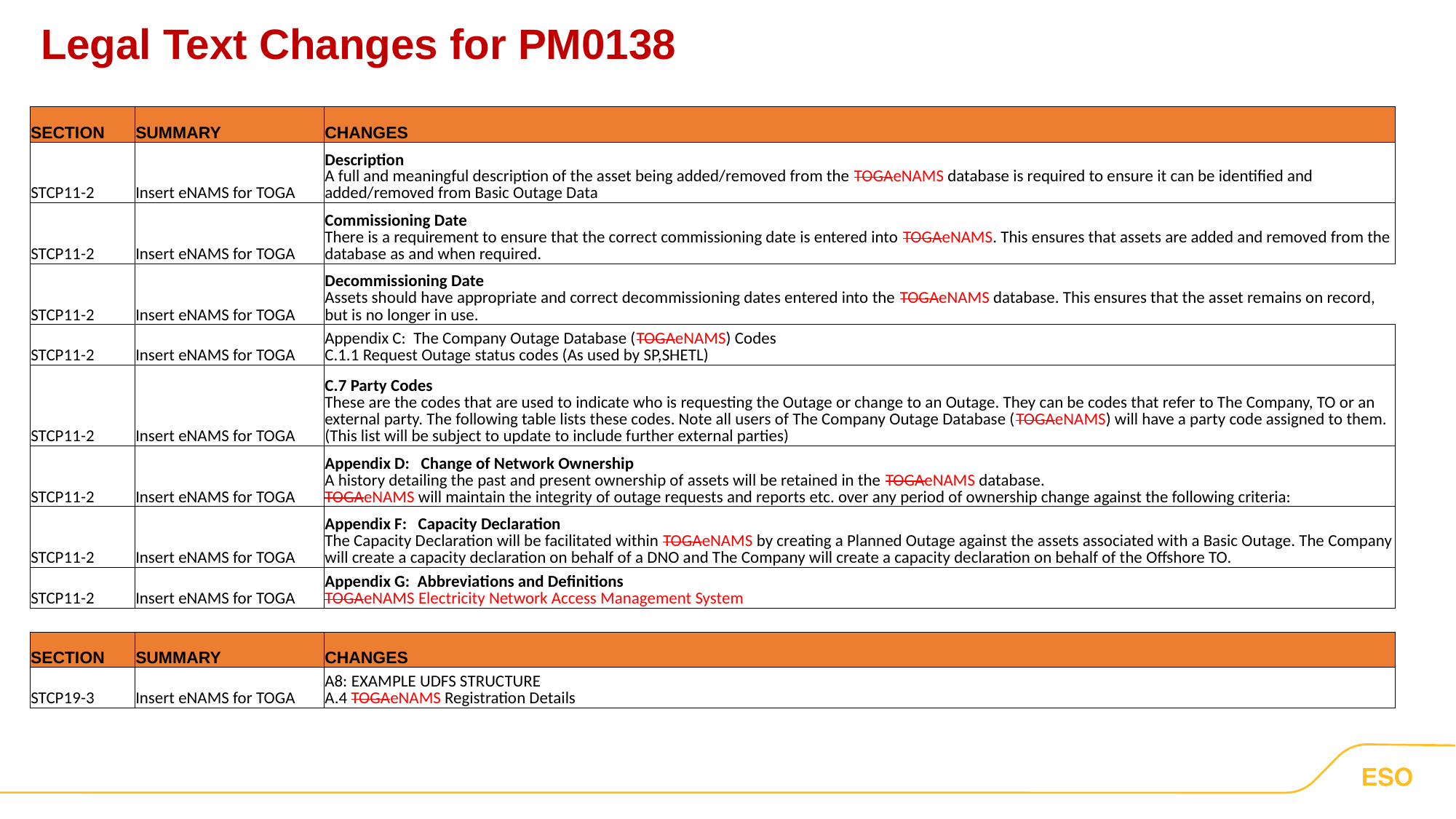

# Legal Text Changes for PM0138
| SECTION | SUMMARY | CHANGES |
| --- | --- | --- |
| STCP11-2 | Insert eNAMS for TOGA | Description A full and meaningful description of the asset being added/removed from the TOGAeNAMS database is required to ensure it can be identified and added/removed from Basic Outage Data |
| STCP11-2 | Insert eNAMS for TOGA | Commissioning Date There is a requirement to ensure that the correct commissioning date is entered into TOGAeNAMS. This ensures that assets are added and removed from the database as and when required. |
| STCP11-2 | Insert eNAMS for TOGA | Decommissioning Date Assets should have appropriate and correct decommissioning dates entered into the TOGAeNAMS database. This ensures that the asset remains on record, but is no longer in use. |
| STCP11-2 | Insert eNAMS for TOGA | Appendix C: The Company Outage Database (TOGAeNAMS) Codes C.1.1 Request Outage status codes (As used by SP,SHETL) |
| STCP11-2 | Insert eNAMS for TOGA | C.7 Party Codes These are the codes that are used to indicate who is requesting the Outage or change to an Outage. They can be codes that refer to The Company, TO or an external party. The following table lists these codes. Note all users of The Company Outage Database (TOGAeNAMS) will have a party code assigned to them. (This list will be subject to update to include further external parties) |
| STCP11-2 | Insert eNAMS for TOGA | Appendix D: Change of Network Ownership A history detailing the past and present ownership of assets will be retained in the TOGAeNAMS database. TOGAeNAMS will maintain the integrity of outage requests and reports etc. over any period of ownership change against the following criteria: |
| STCP11-2 | Insert eNAMS for TOGA | Appendix F: Capacity Declaration The Capacity Declaration will be facilitated within TOGAeNAMS by creating a Planned Outage against the assets associated with a Basic Outage. The Company will create a capacity declaration on behalf of a DNO and The Company will create a capacity declaration on behalf of the Offshore TO. |
| STCP11-2 | Insert eNAMS for TOGA | Appendix G: Abbreviations and Definitions TOGAeNAMS Electricity Network Access Management System |

| SECTION | SUMMARY | CHANGES |
| --- | --- | --- |
| STCP19-3 | Insert eNAMS for TOGA | A8: EXAMPLE UDFS STRUCTURE A.4 TOGAeNAMS Registration Details |